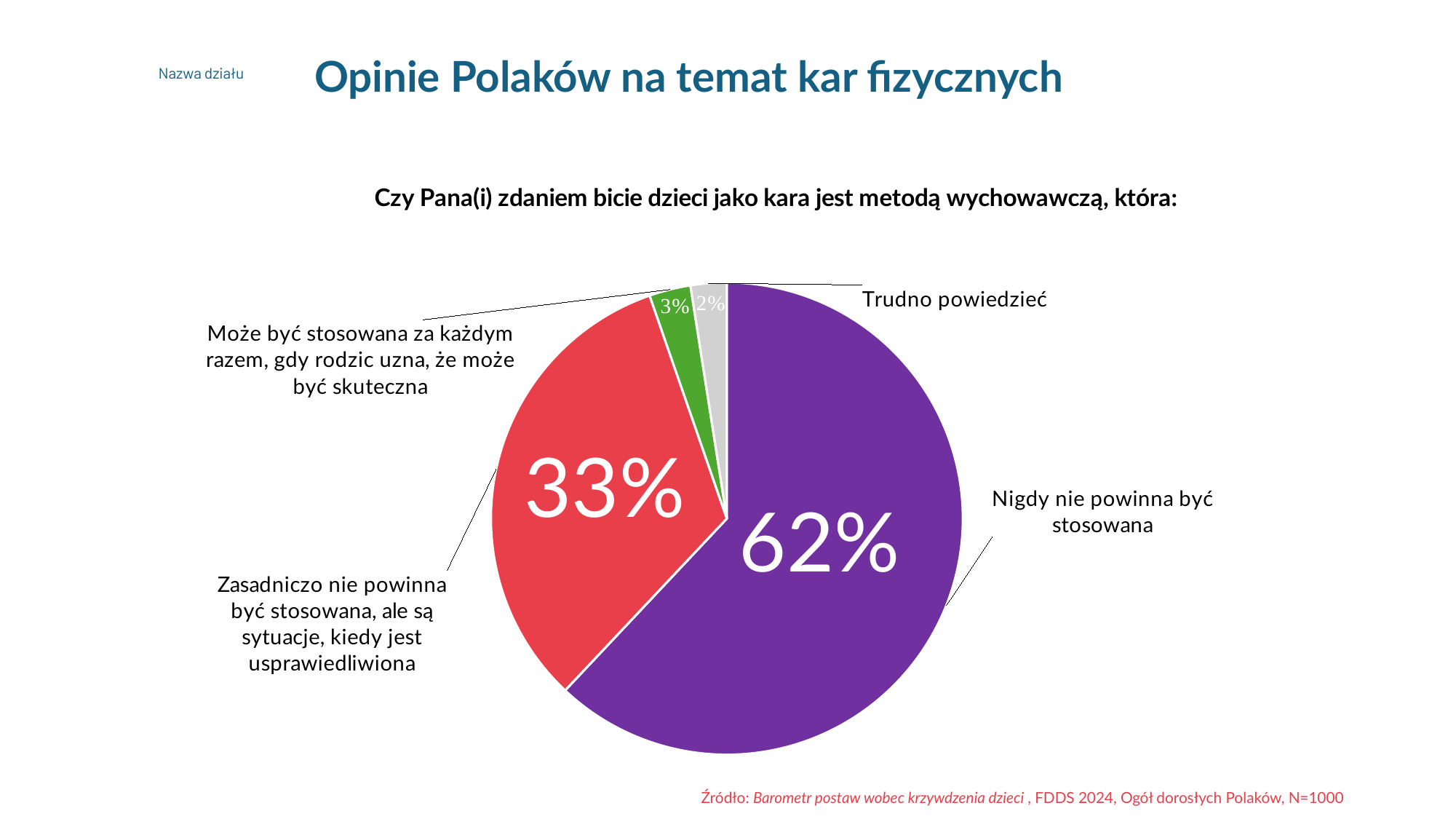

# Opinie Polaków na temat kar fizycznych

### Chart: Czy Pana(i) zdaniem bicie dzieci jako kara jest metodą wychowawczą, która:

| Category |  |
|---|---|
| Nigdy nie powinna być stosowana | 62.0245943343388 |
| Zasadniczo nie powinna być stosowana, ale są sytuacje, kiedy jest usprawiedliwiona | 32.6629173018764 |
| Może być stosowana za każdym razem, gdy rodzic uzna, że może być skuteczna | 2.83981597096923 |
| Trudno powiedzieć | 2.47267239281572 |
Źródło: Barometr postaw wobec krzywdzenia dzieci , FDDS 2024, Ogół dorosłych Polaków, N=1000